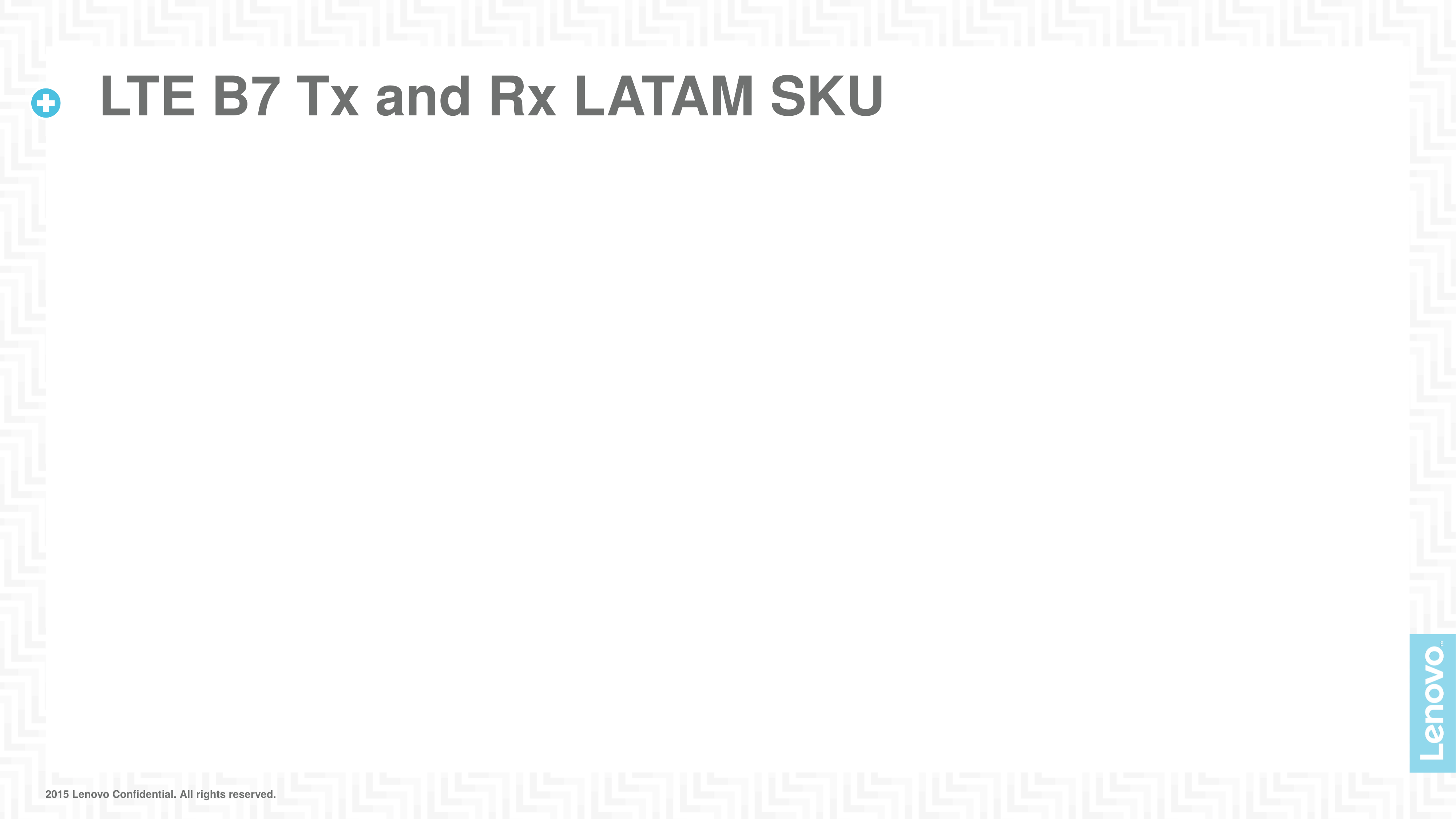

# LTE B7 Tx and Rx LATAM SKU